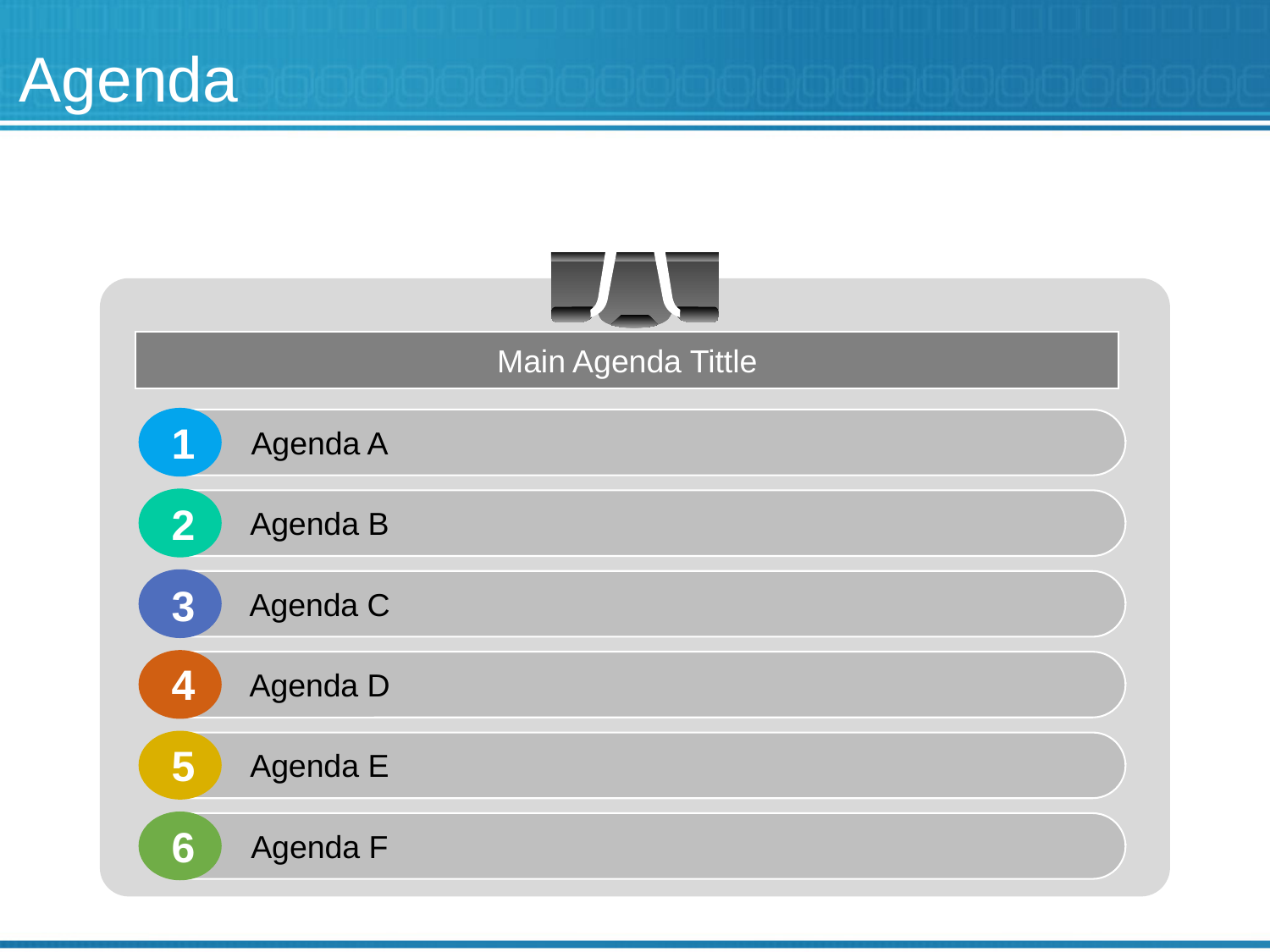

Agenda

Main Agenda Tittle

1
Agenda A

2
Agenda B

3
Agenda C

4
Agenda D

5
Agenda E

6
Agenda F